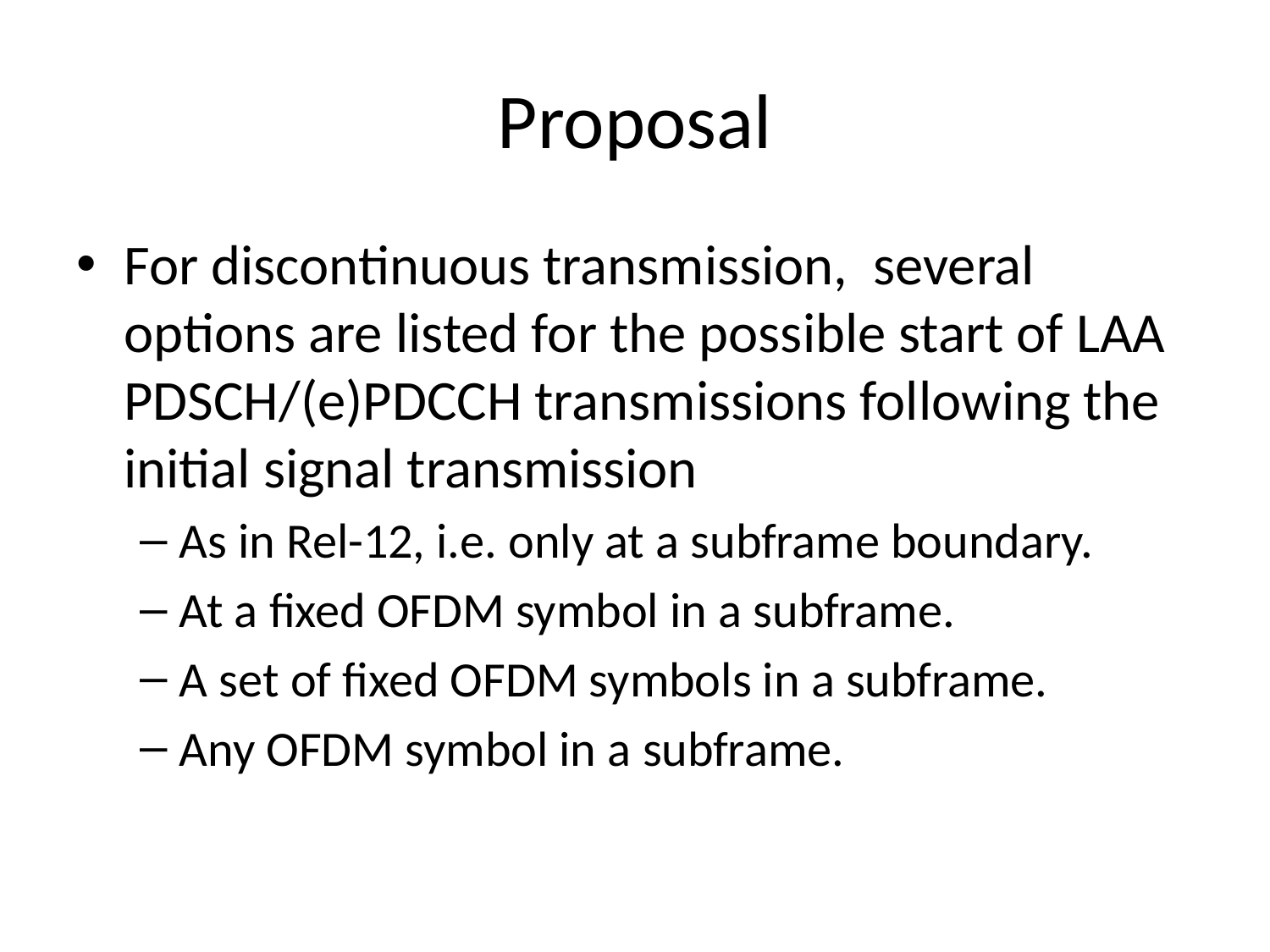

# Proposal
For discontinuous transmission,  several options are listed for the possible start of LAA PDSCH/(e)PDCCH transmissions following the initial signal transmission
As in Rel-12, i.e. only at a subframe boundary.
At a fixed OFDM symbol in a subframe.
A set of fixed OFDM symbols in a subframe.
Any OFDM symbol in a subframe.